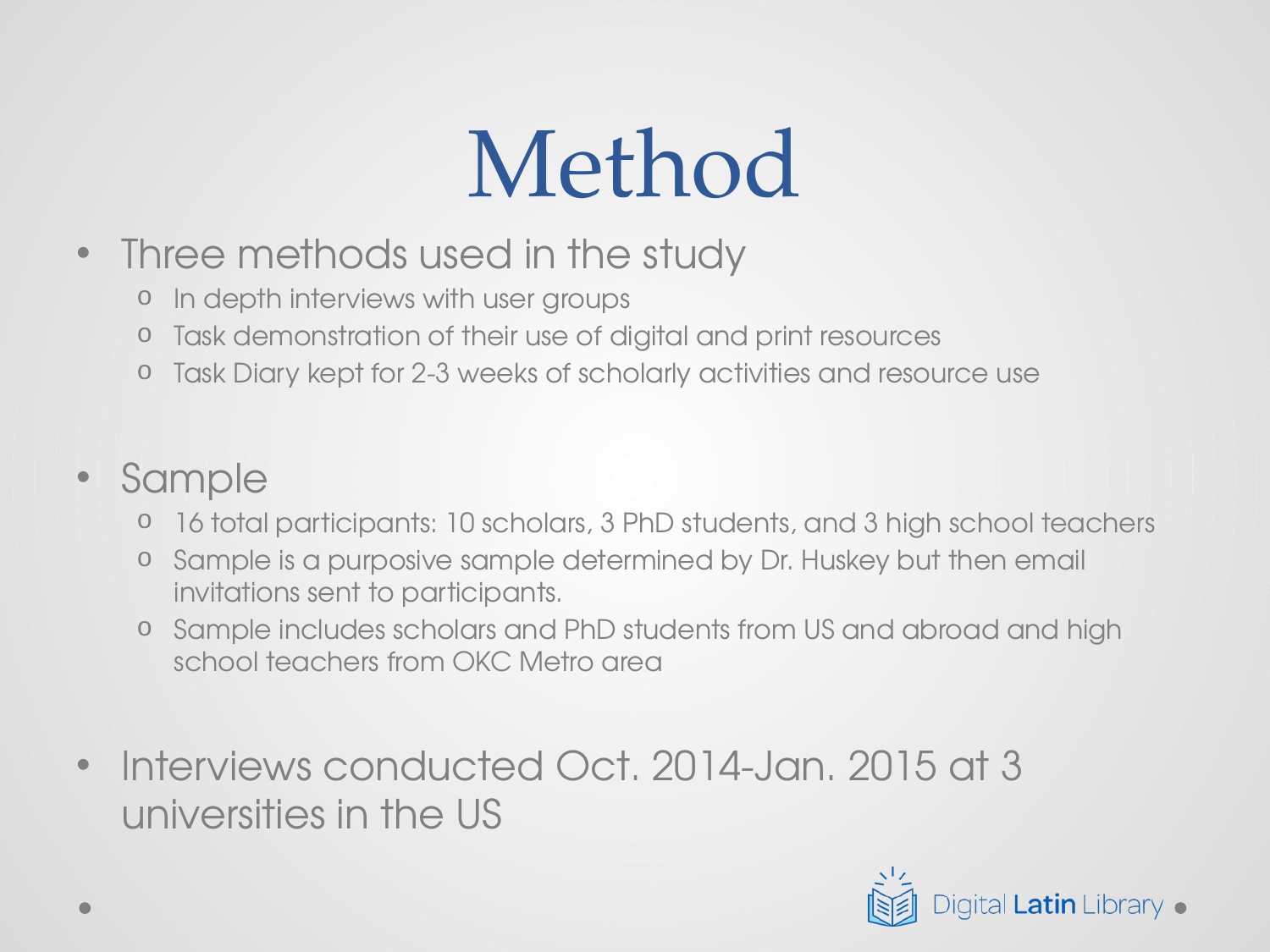

# Method
Three methods used in the study
In depth interviews with user groups
Task demonstration of their use of digital and print resources
Task Diary kept for 2-3 weeks of scholarly activities and resource use

Sample
16 total participants: 10 scholars, 3 PhD students, and 3 high school teachers
Sample is a purposive sample determined by Dr. Huskey but then email invitations sent to participants.
Sample includes scholars and PhD students from US and abroad and high school teachers from OKC Metro area

Interviews conducted Oct. 2014-Jan. 2015 at 3 universities in the US